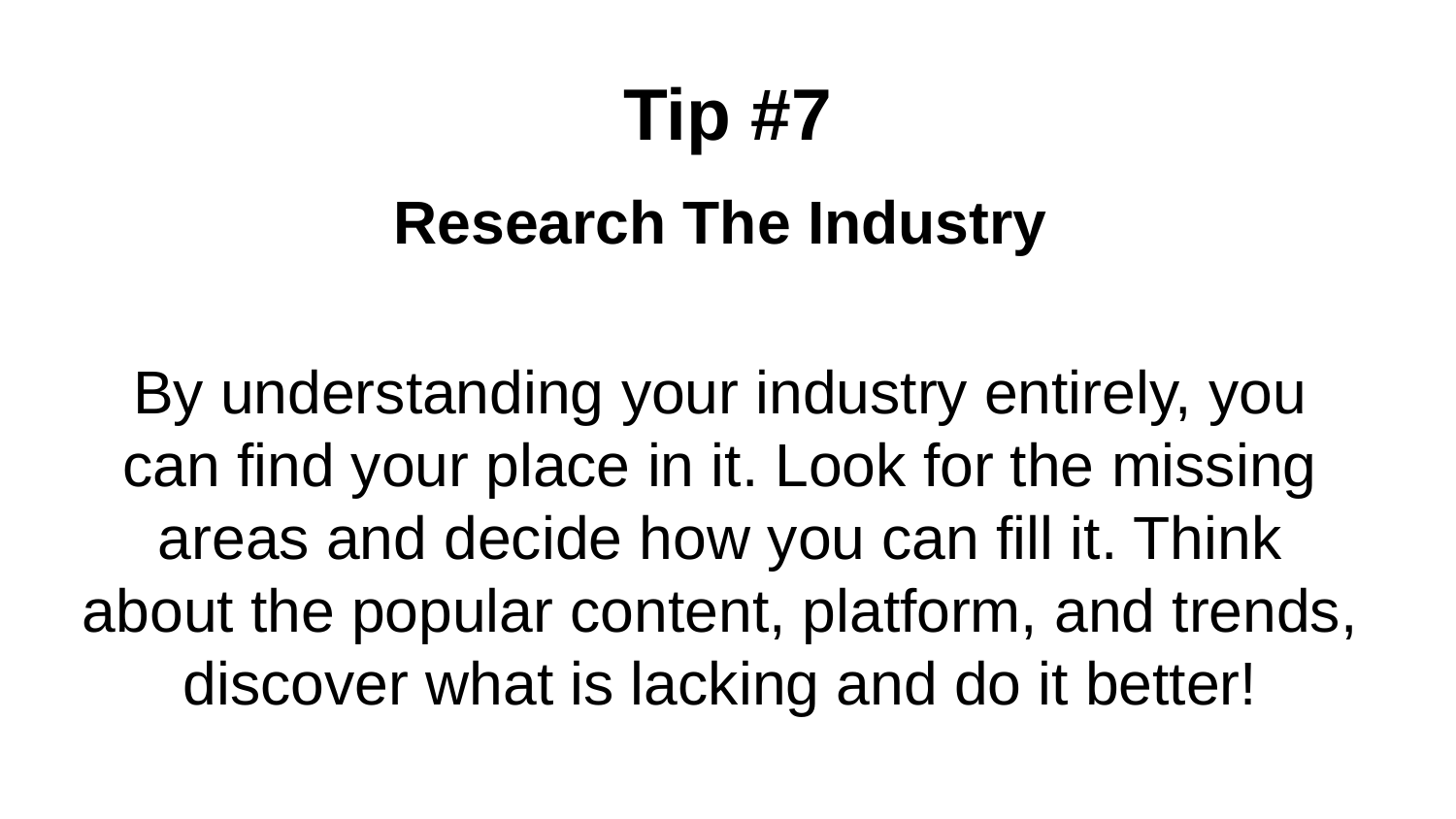

# Tip #7

Research The Industry

By understanding your industry entirely, you can find your place in it. Look for the missing areas and decide how you can fill it. Think about the popular content, platform, and trends, discover what is lacking and do it better!